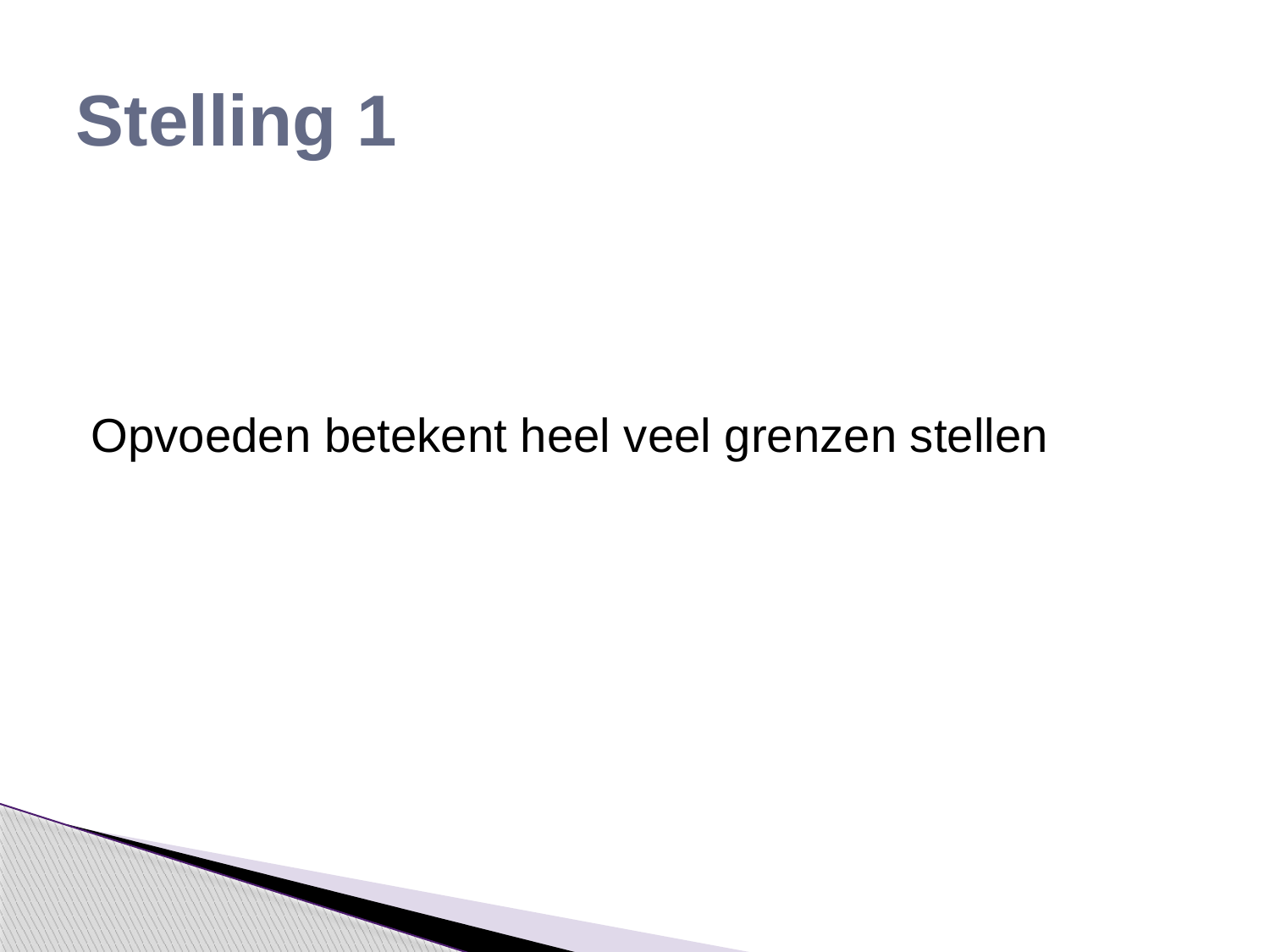

# Stelling 1

Opvoeden betekent heel veel grenzen stellen